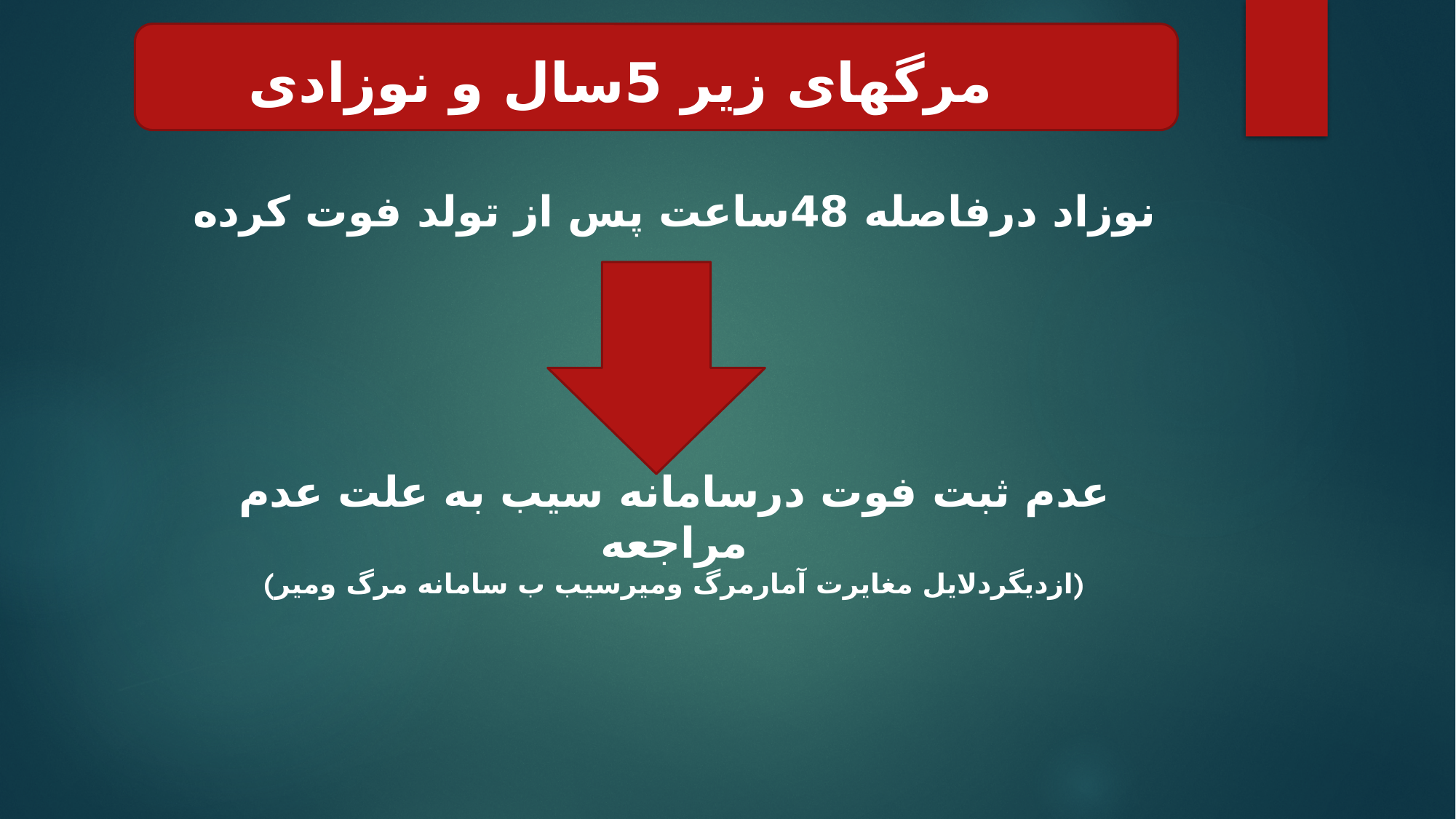

مرگهای زیر 5سال و نوزادی
نوزاد درفاصله 48ساعت پس از تولد فوت کرده

عدم ثبت فوت درسامانه سیب به علت عدم مراجعه
(ازدیگردلایل مغایرت آمارمرگ ومیرسیب ب سامانه مرگ ومیر)